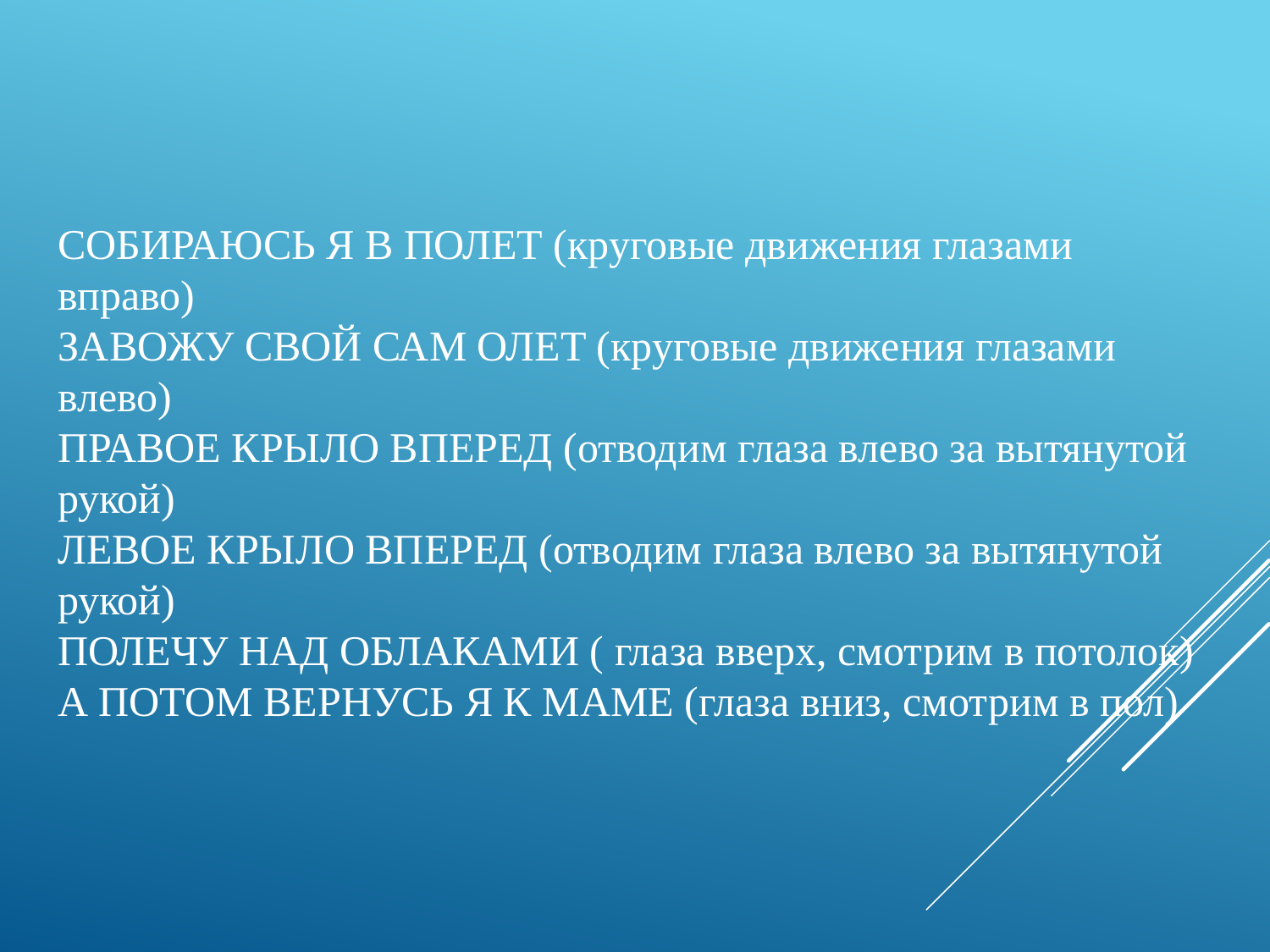

# СОБИРАЮСЬ Я В ПОЛЕТ (круговые движения глазами вправо) ЗАВОЖУ СВОЙ САМ ОЛЕТ (круговые движения глазами влево) ПРАВОЕ КРЫЛО ВПЕРЕД (отводим глаза влево за вытянутой рукой) ЛЕВОЕ КРЫЛО ВПЕРЕД (отводим глаза влево за вытянутой рукой) ПОЛЕЧУ НАД ОБЛАКАМИ ( глаза вверх, смотрим в потолок) А ПОТОМ ВЕРНУСЬ Я К МАМЕ (глаза вниз, смотрим в пол)